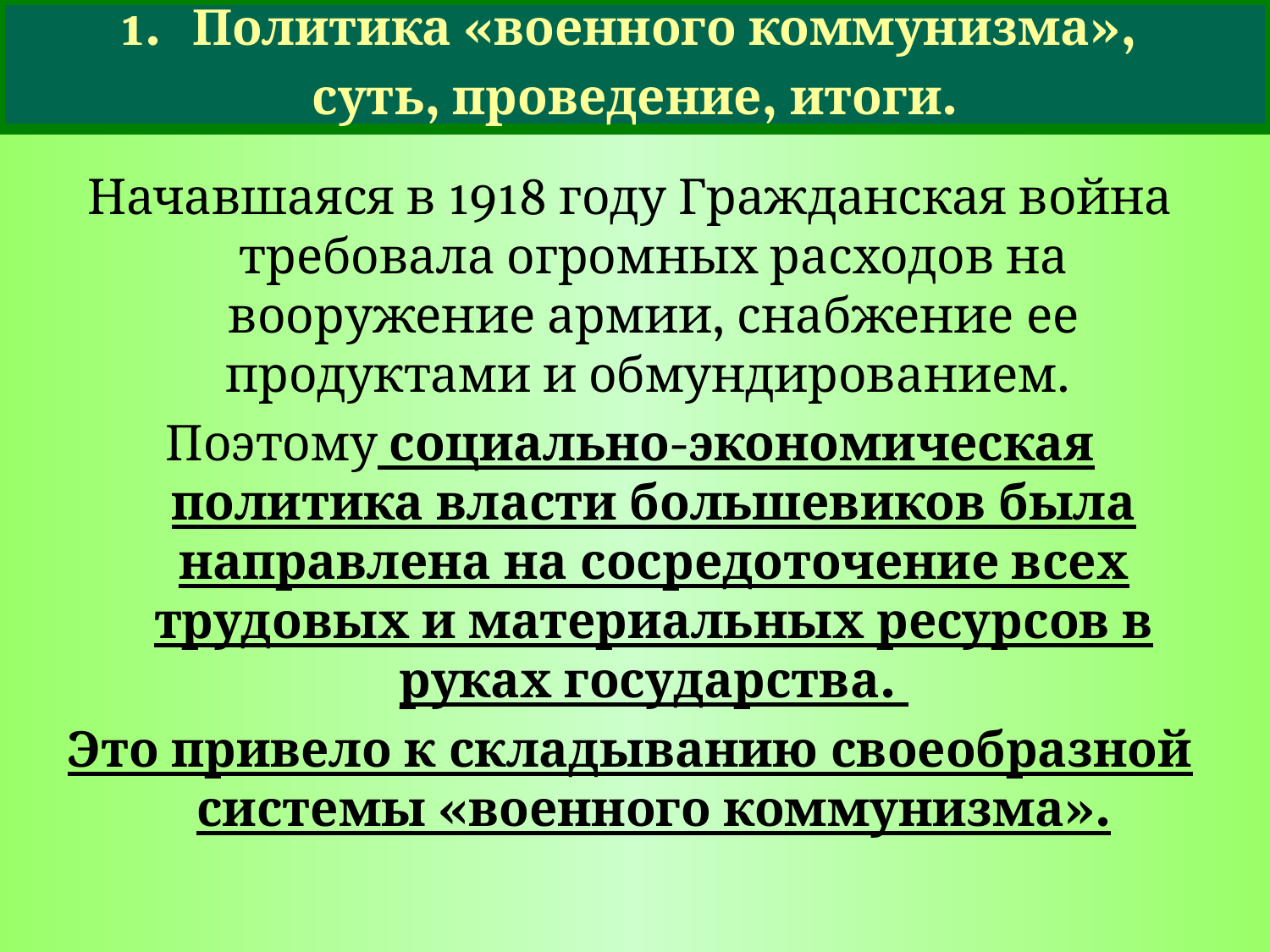

Политика «военного коммунизма»,
суть, проведение, итоги.

Начавшаяся в 1918 году Гражданская война требовала огромных расходов на вооружение армии, снабжение ее продуктами и обмундированием.
Поэтому социально-экономическая политика власти большевиков была направлена на сосредоточение всех трудовых и материальных ресурсов в руках государства.
Это привело к складыванию своеобразной системы «военного коммунизма».